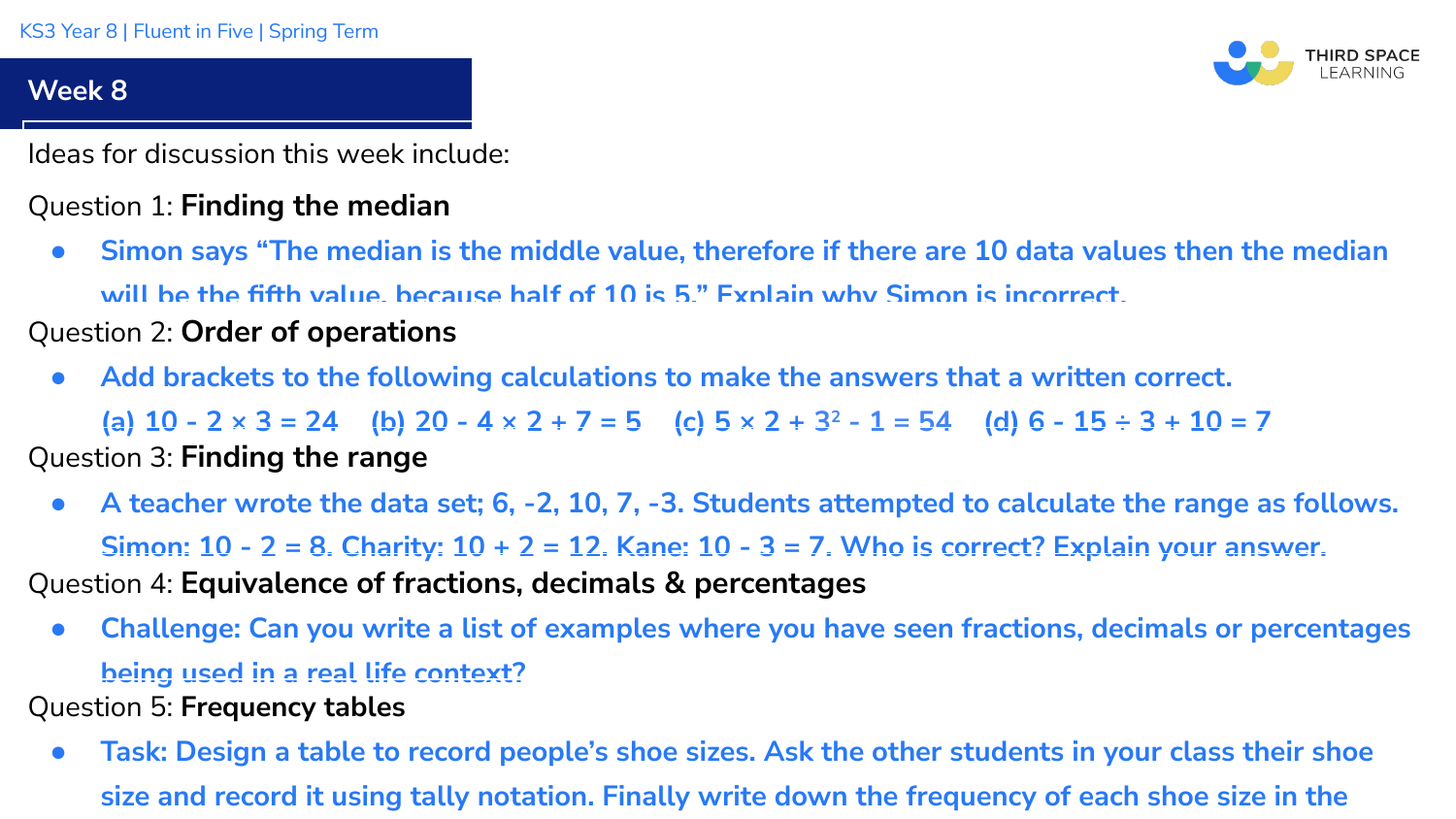

Week 8
| Ideas for discussion this week include: |
| --- |
| Question 1: Finding the median Simon says “The median is the middle value, therefore if there are 10 data values then the median will be the fifth value, because half of 10 is 5.” Explain why Simon is incorrect. |
| Question 2: Order of operations Add brackets to the following calculations to make the answers that a written correct. (a) 10 - 2 × 3 = 24 (b) 20 - 4 × 2 + 7 = 5 (c) 5 × 2 + 32 - 1 = 54 (d) 6 - 15 ÷ 3 + 10 = 7 |
| Question 3: Finding the range A teacher wrote the data set; 6, -2, 10, 7, -3. Students attempted to calculate the range as follows. Simon: 10 - 2 = 8. Charity: 10 + 2 = 12. Kane: 10 - 3 = 7. Who is correct? Explain your answer. |
| Question 4: Equivalence of fractions, decimals & percentages Challenge: Can you write a list of examples where you have seen fractions, decimals or percentages being used in a real life context? |
| Question 5: Frequency tables Task: Design a table to record people’s shoe sizes. Ask the other students in your class their shoe size and record it using tally notation. Finally write down the frequency of each shoe size in the class. |